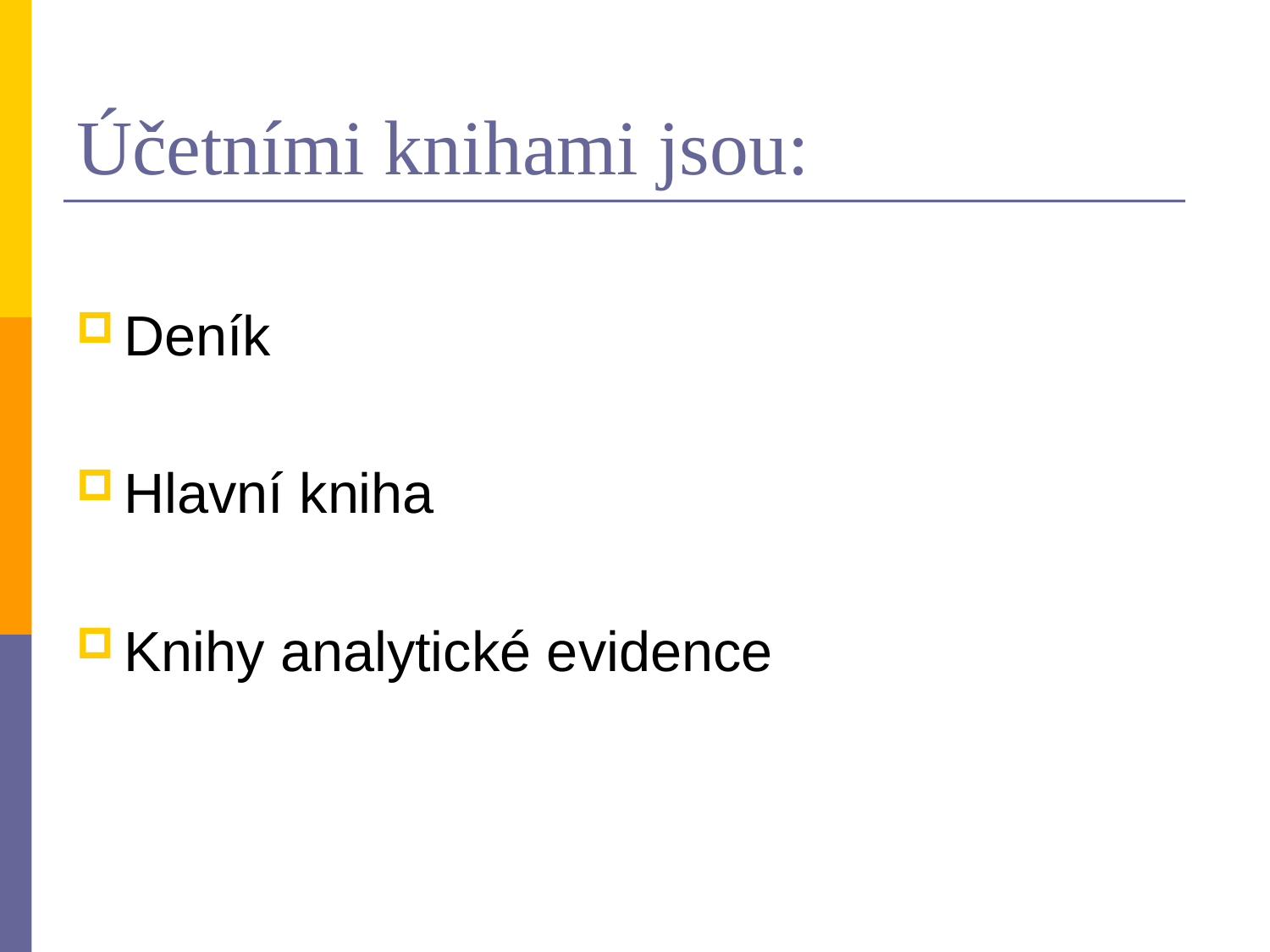

# Účetními knihami jsou:

Deník

Hlavní kniha

Knihy analytické evidence